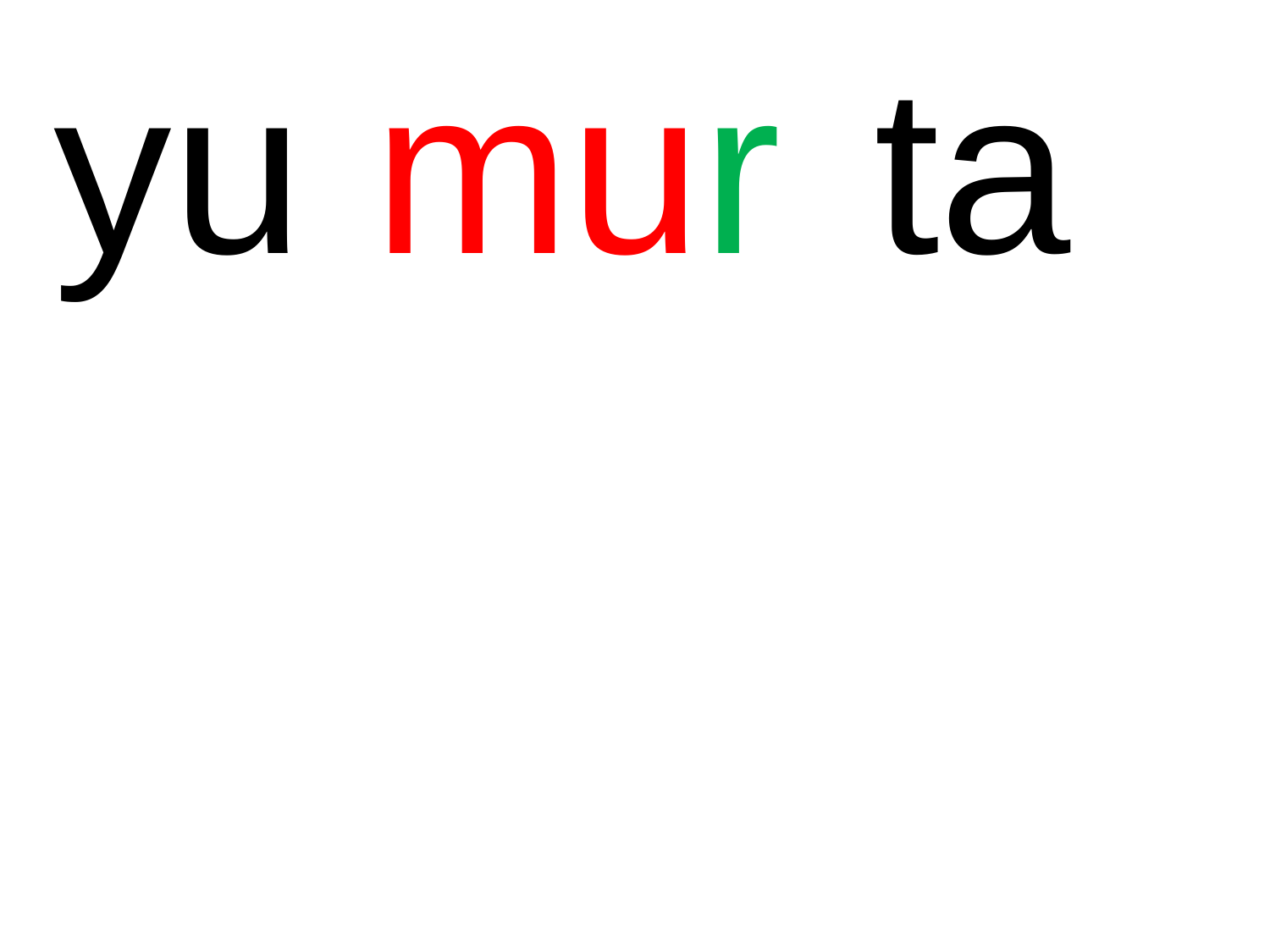

| yu |
| --- |
| mur |
| --- |
| ta |
| --- |